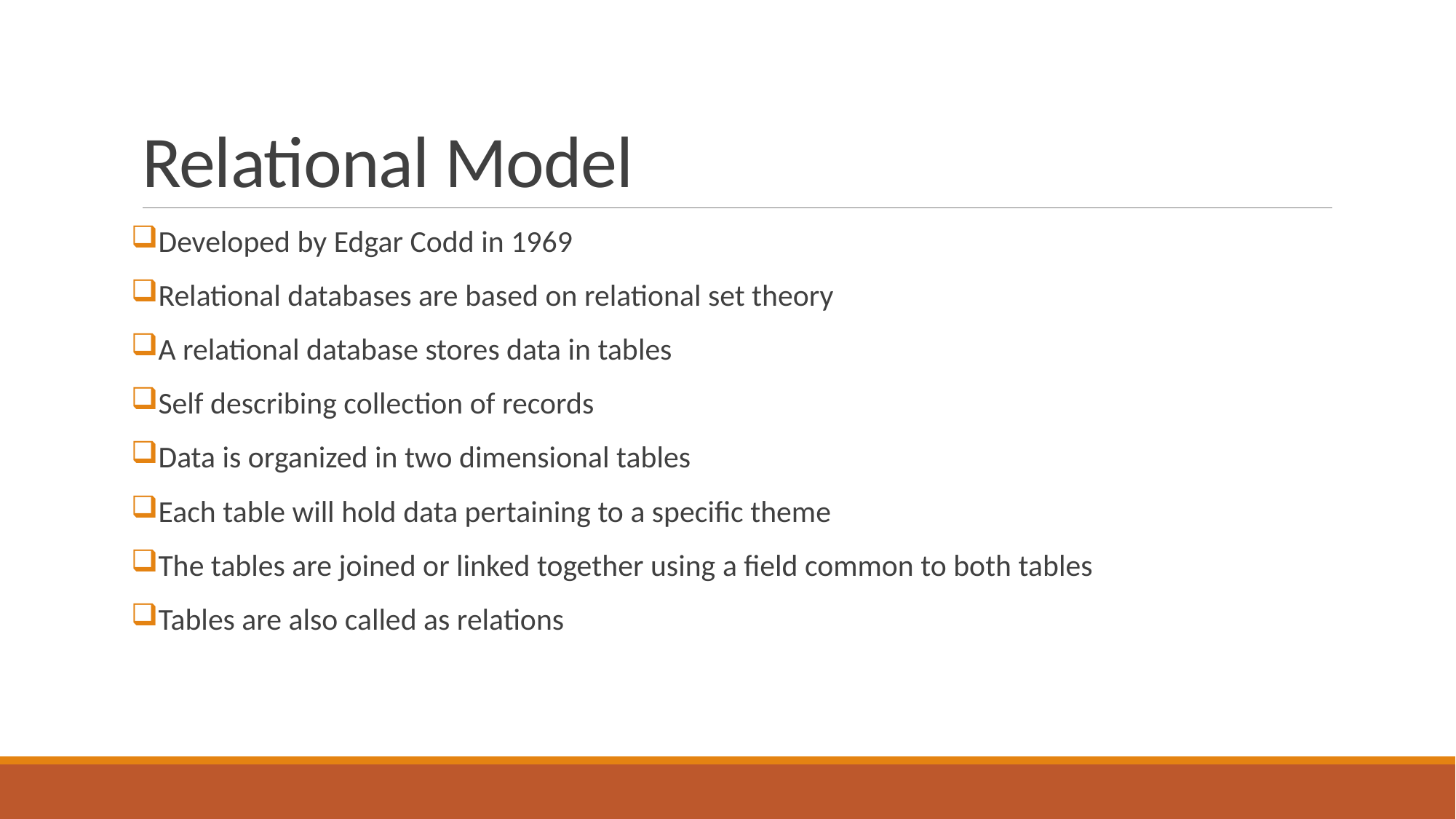

# Relational Model
Developed by Edgar Codd in 1969
Relational databases are based on relational set theory
A relational database stores data in tables
Self describing collection of records
Data is organized in two dimensional tables
Each table will hold data pertaining to a specific theme
The tables are joined or linked together using a field common to both tables
Tables are also called as relations